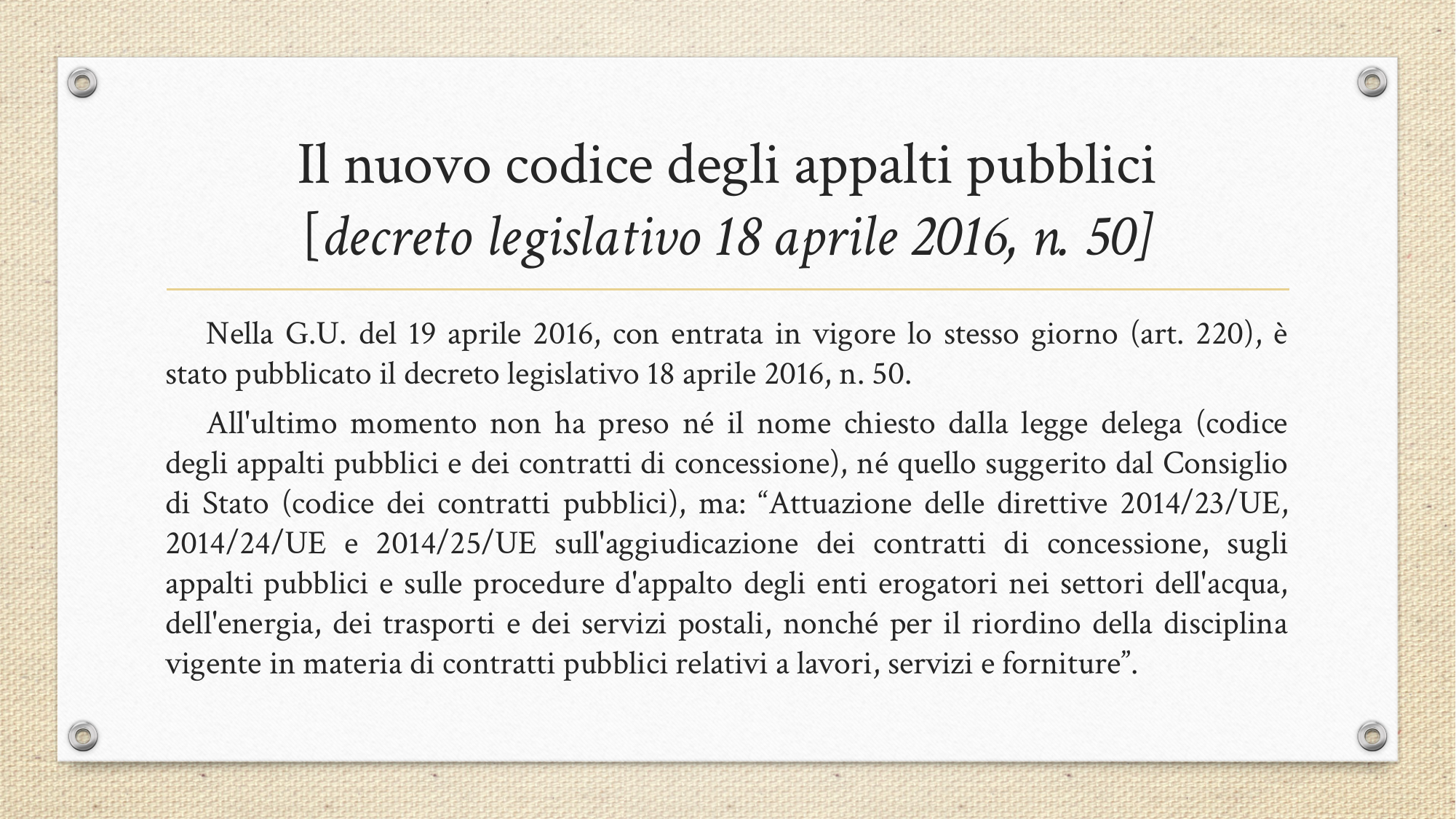

# Il nuovo codice degli appalti pubblici [decreto legislativo 18 aprile 2016, n. 50]
Nella G.U. del 19 aprile 2016, con entrata in vigore lo stesso giorno (art. 220), è stato pubblicato il decreto legislativo 18 aprile 2016, n. 50.
All'ultimo momento non ha preso né il nome chiesto dalla legge delega (codice degli appalti pubblici e dei contratti di concessione), né quello suggerito dal Consiglio di Stato (codice dei contratti pubblici), ma: “Attuazione delle direttive 2014/23/UE, 2014/24/UE e 2014/25/UE sull'aggiudicazione dei contratti di concessione, sugli appalti pubblici e sulle procedure d'appalto degli enti erogatori nei settori dell'acqua, dell'energia, dei trasporti e dei servizi postali, nonché per il riordino della disciplina vigente in materia di contratti pubblici relativi a lavori, servizi e forniture”.